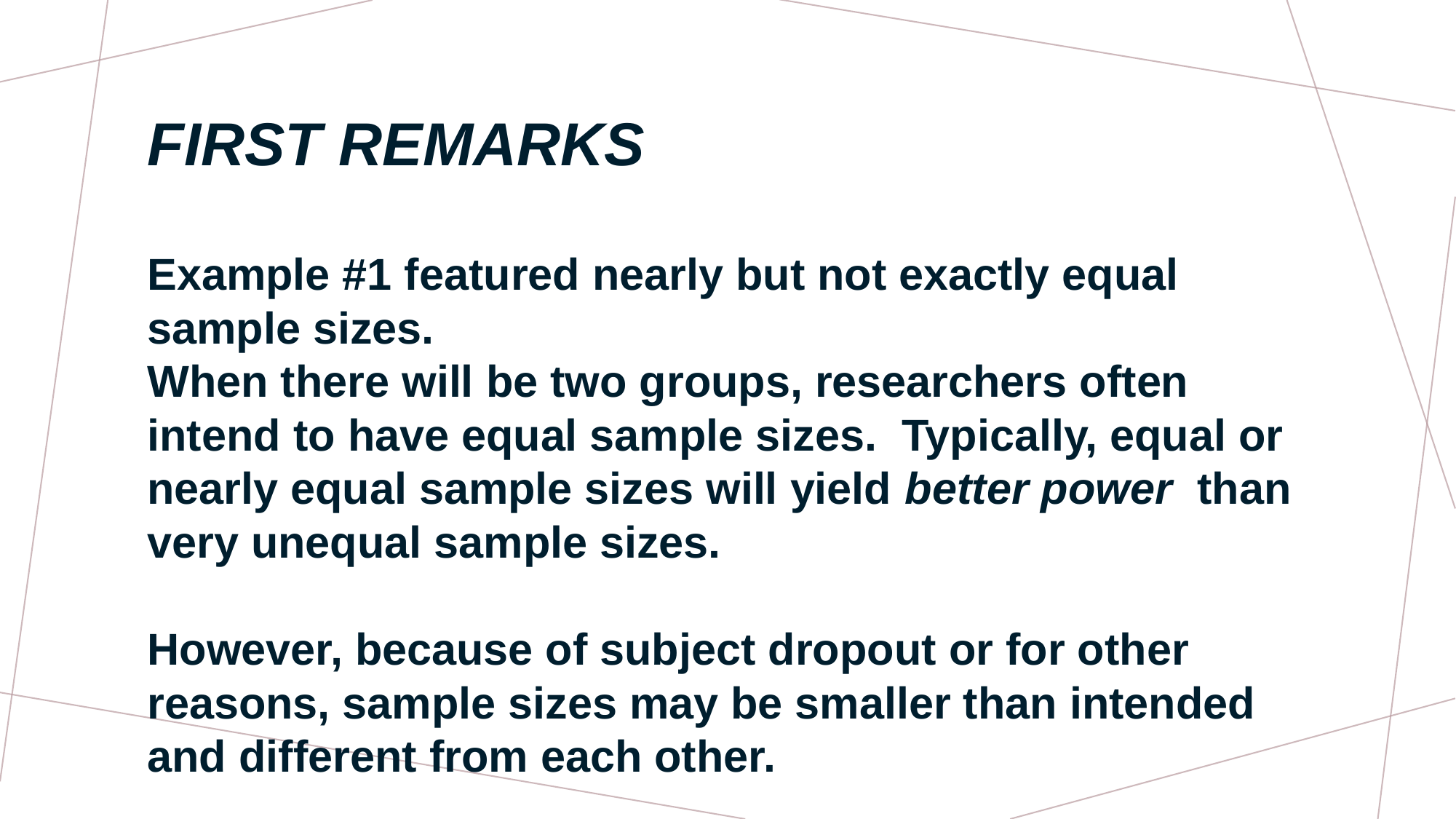

# FIRST REMARKS
Example #1 featured nearly but not exactly equal sample sizes.
When there will be two groups, researchers often intend to have equal sample sizes.  Typically, equal or nearly equal sample sizes will yield better power  than very unequal sample sizes.

However, because of subject dropout or for other reasons, sample sizes may be smaller than intended and different from each other.